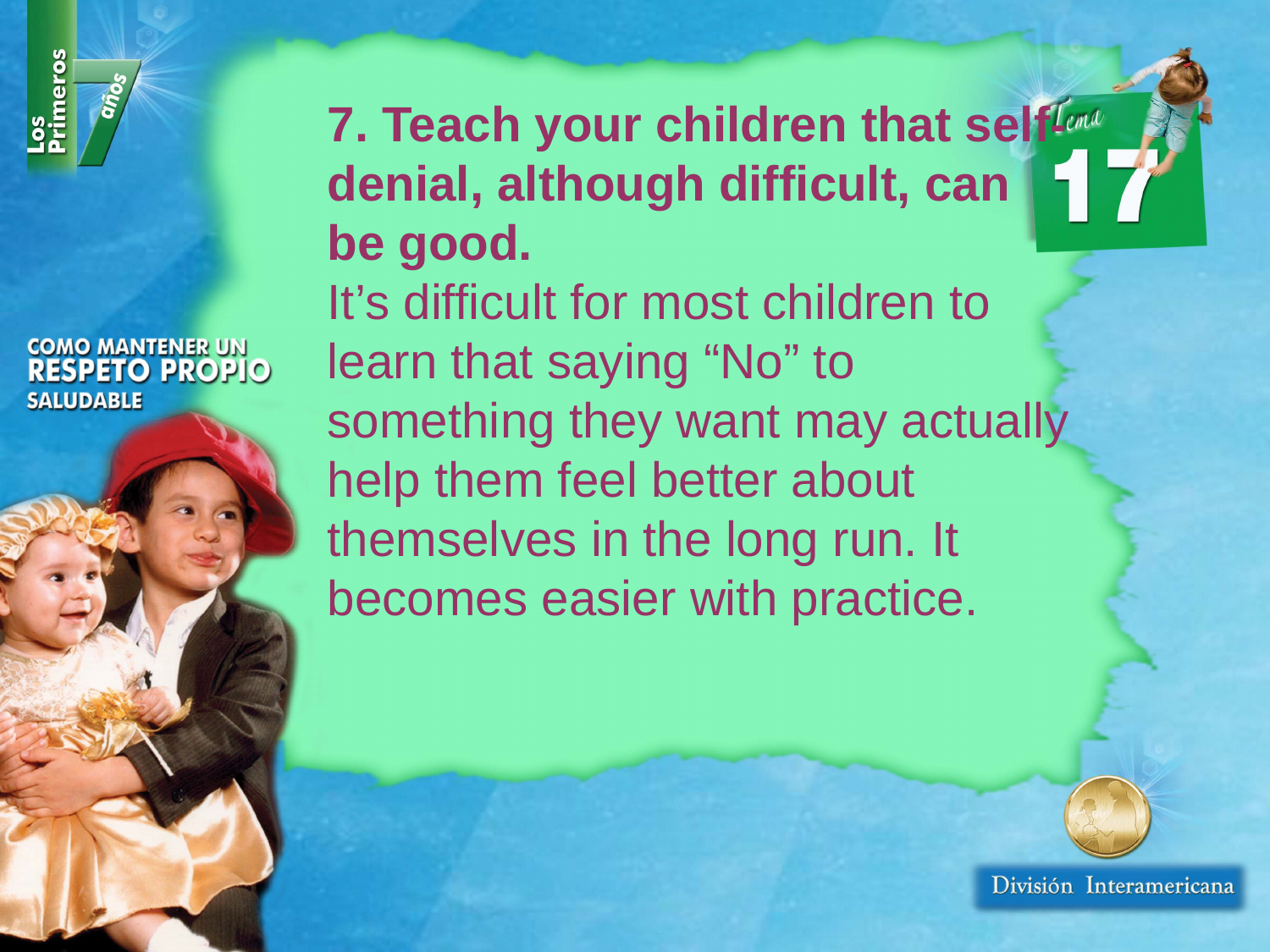

7. Teach your children that self-denial, although difficult, can be good.
It’s difficult for most children to learn that saying “No” to something they want may actually help them feel better about themselves in the long run. It becomes easier with practice.